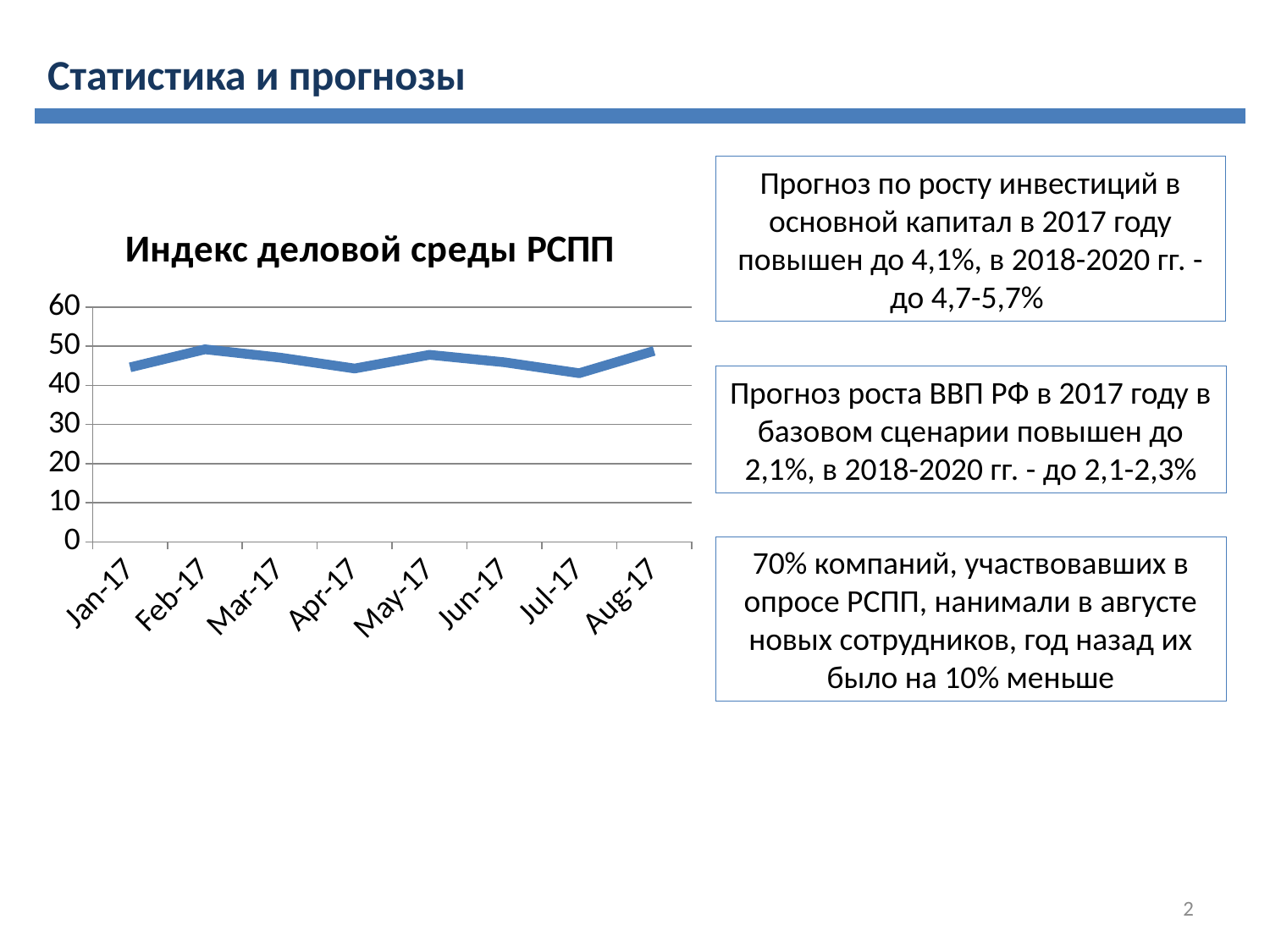

Статистика и прогнозы
Прогноз по росту инвестиций в основной капитал в 2017 году повышен до 4,1%, в 2018-2020 гг. - до 4,7-5,7%

### Chart:

| Category | Индекс деловой среды РСПП |
|---|---|
| 42736 | 44.6 |
| 42767 | 49.2 |
| 42795 | 47.1 |
| 42826 | 44.3 |
| 42856 | 47.8 |
| 42887 | 45.9 |
| 42917 | 43.1 |
| 42948 | 48.8 |
Прогноз роста ВВП РФ в 2017 году в базовом сценарии повышен до 2,1%, в 2018-2020 гг. - до 2,1-2,3%
70% компаний, участвовавших в опросе РСПП, нанимали в августе новых сотрудников, год назад их было на 10% меньше
2